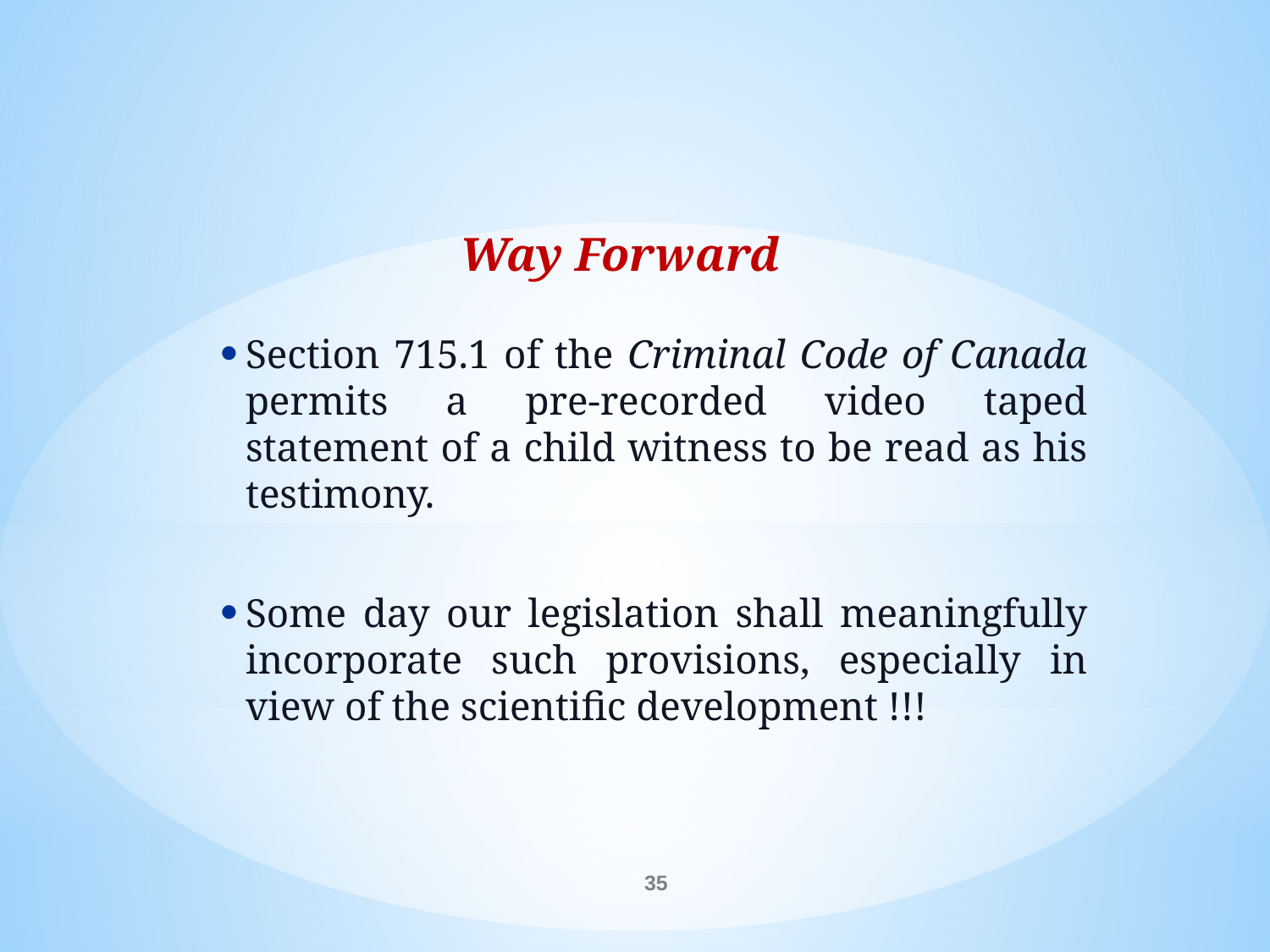

Way Forward
Section 715.1 of the Criminal Code of Canada permits a pre-recorded video taped statement of a child witness to be read as his testimony.

Some day our legislation shall meaningfully incorporate such provisions, especially in view of the scientific development !!!

35